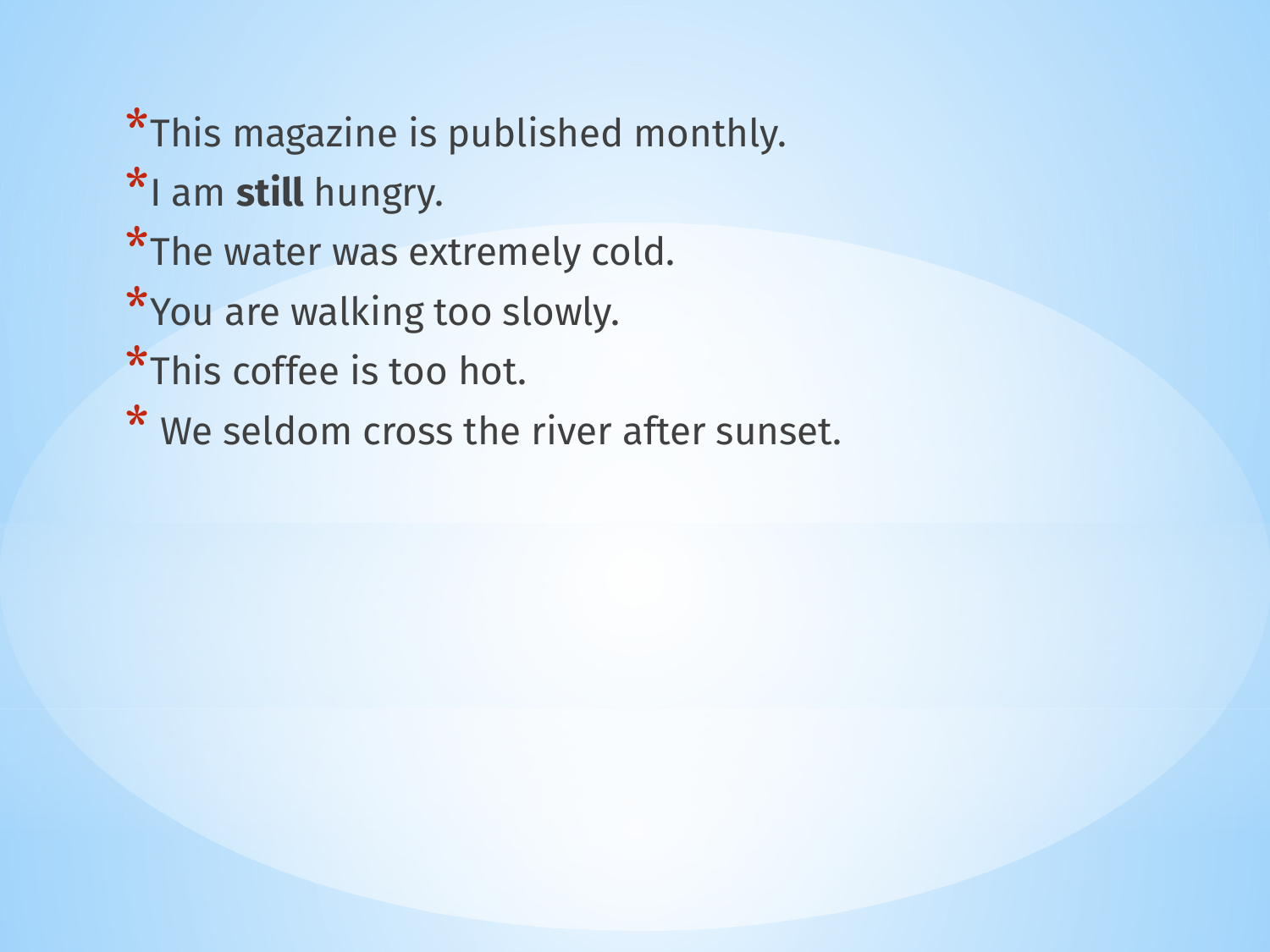

This magazine is published monthly.
I am still hungry.
The water was extremely cold.
You are walking too slowly.
This coffee is too hot.
 We seldom cross the river after sunset.